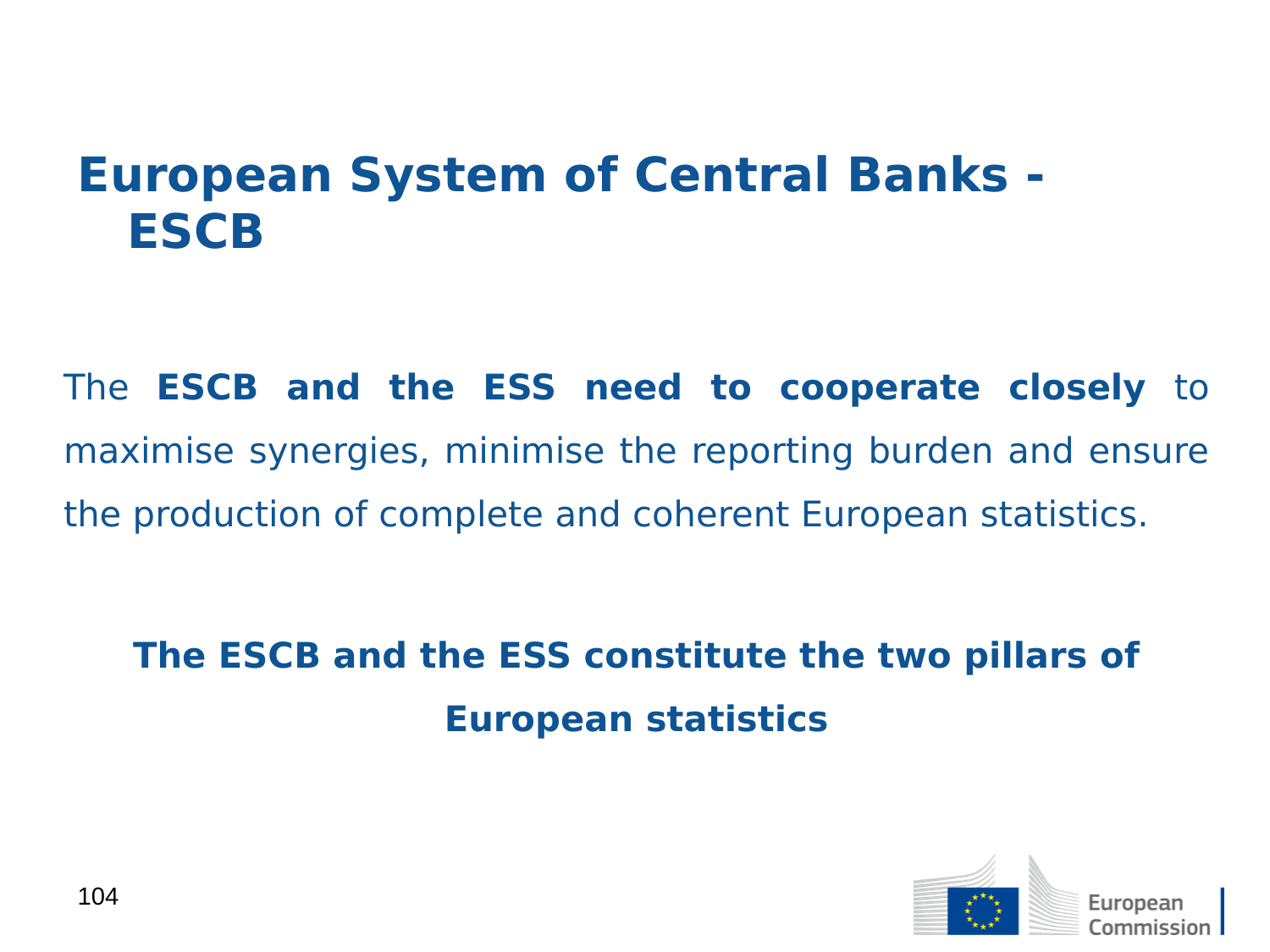

# European System of Central Banks - ESCB
The ESCB and the ESS need to cooperate closely to maximise synergies, minimise the reporting burden and ensure the production of complete and coherent European statistics.

The ESCB and the ESS constitute the two pillars of European statistics

104